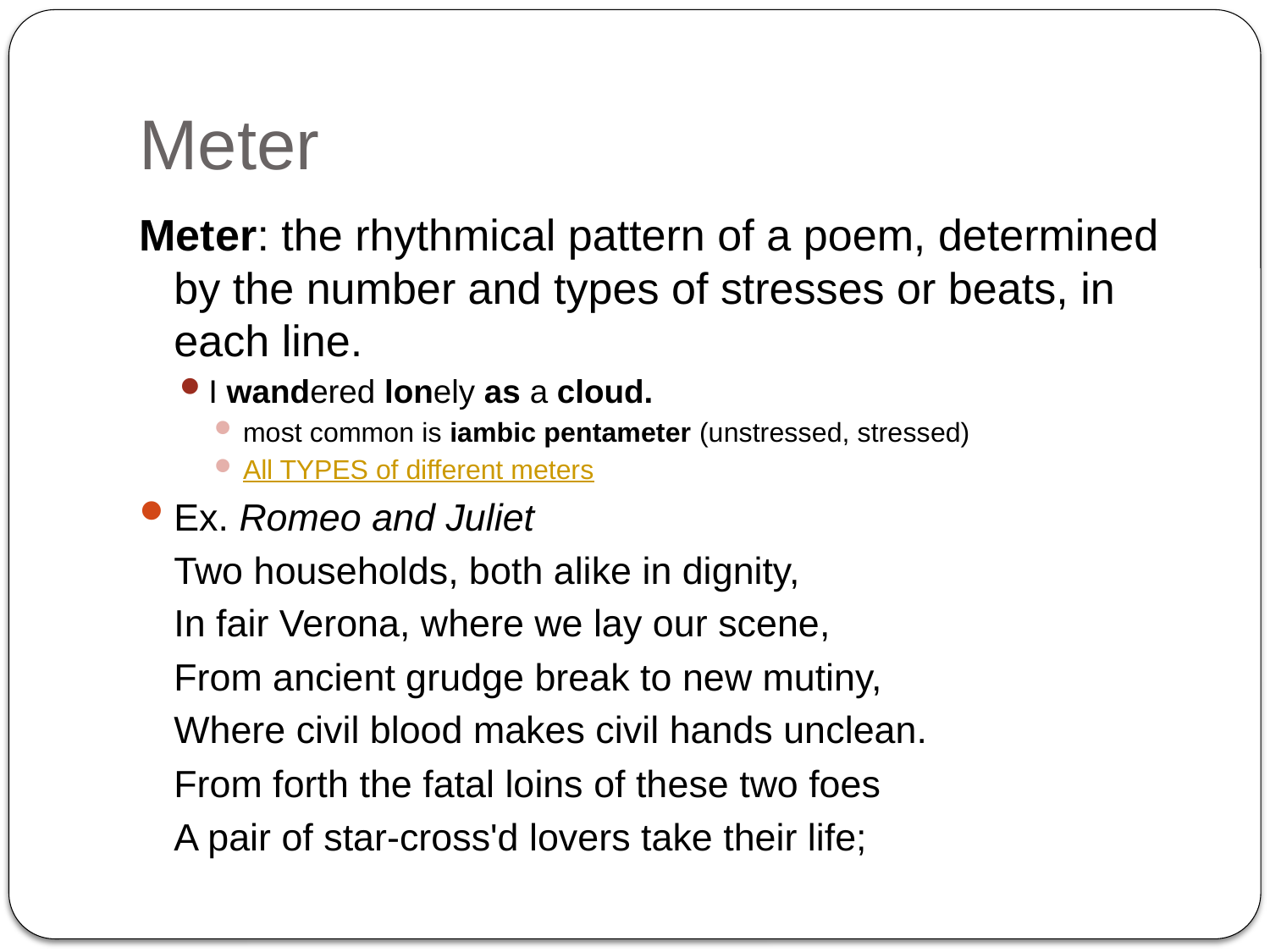

# Meter
Meter: the rhythmical pattern of a poem, determined by the number and types of stresses or beats, in each line.
I wandered lonely as a cloud.
most common is iambic pentameter (unstressed, stressed)
All TYPES of different meters
Ex. Romeo and Juliet
	Two households, both alike in dignity,
	In fair Verona, where we lay our scene,
	From ancient grudge break to new mutiny,
	Where civil blood makes civil hands unclean.
	From forth the fatal loins of these two foes
	A pair of star-cross'd lovers take their life;